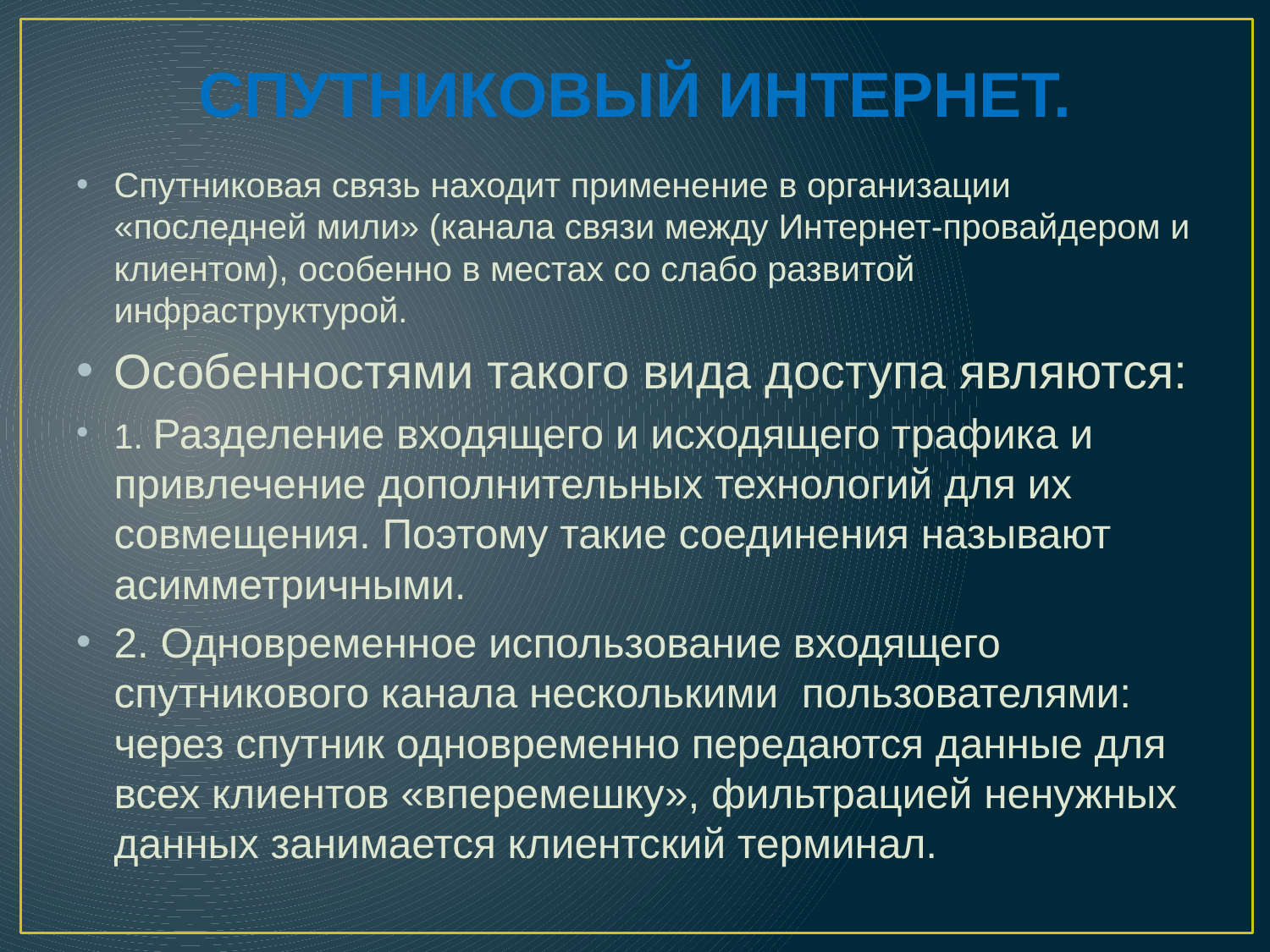

# Спутниковый Интернет.
Спутниковая связь находит применение в организации «последней мили» (канала связи между Интернет-провайдером и клиентом), особенно в местах со слабо развитой инфраструктурой.
Особенностями такого вида доступа являются:
1. Разделение входящего и исходящего трафика и привлечение дополнительных технологий для их совмещения. Поэтому такие соединения называют асимметричными.
2. Одновременное использование входящего спутникового канала несколькими  пользователями: через спутник одновременно передаются данные для всех клиентов «вперемешку», фильтрацией ненужных данных занимается клиентский терминал.